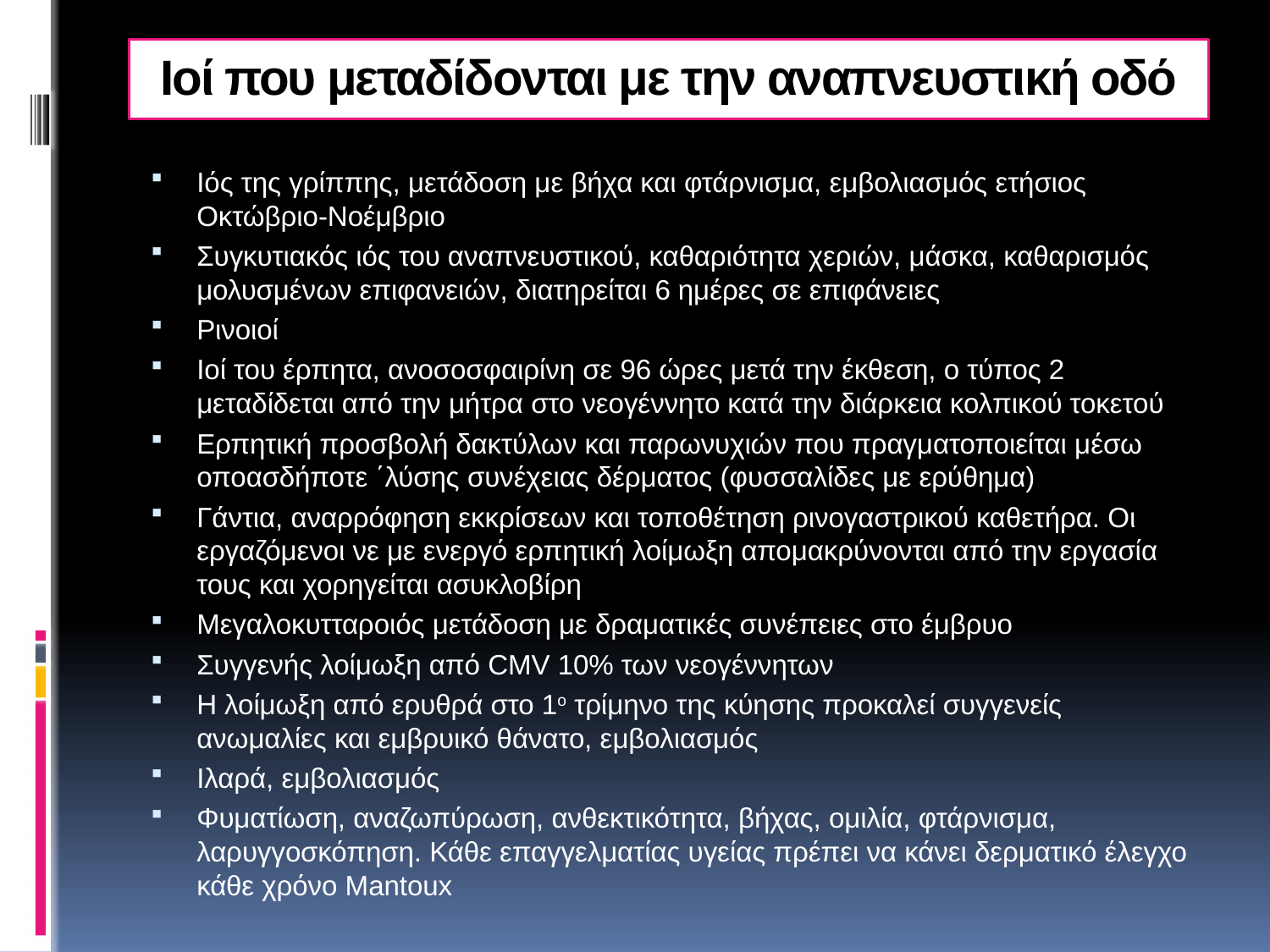

# Ιοί που μεταδίδονται με την αναπνευστική οδό
Ιός της γρίππης, μετάδοση με βήχα και φτάρνισμα, εμβολιασμός ετήσιος Οκτώβριο-Νοέμβριο
Συγκυτιακός ιός του αναπνευστικού, καθαριότητα χεριών, μάσκα, καθαρισμός μολυσμένων επιφανειών, διατηρείται 6 ημέρες σε επιφάνειες
Ρινοιοί
Ιοί του έρπητα, ανοσοσφαιρίνη σε 96 ώρες μετά την έκθεση, ο τύπος 2 μεταδίδεται από την μήτρα στο νεογέννητο κατά την διάρκεια κολπικού τοκετού
Ερπητική προσβολή δακτύλων και παρωνυχιών που πραγματοποιείται μέσω οποασδήποτε ΄λύσης συνέχειας δέρματος (φυσσαλίδες με ερύθημα)
Γάντια, αναρρόφηση εκκρίσεων και τοποθέτηση ρινογαστρικού καθετήρα. Οι εργαζόμενοι νε με ενεργό ερπητική λοίμωξη απομακρύνονται από την εργασία τους και χορηγείται ασυκλοβίρη
Μεγαλοκυτταροιός μετάδοση με δραματικές συνέπειες στο έμβρυο
Συγγενής λοίμωξη από CMV 10% των νεογέννητων
Η λοίμωξη από ερυθρά στο 1ο τρίμηνο της κύησης προκαλεί συγγενείς ανωμαλίες και εμβρυικό θάνατο, εμβολιασμός
Ιλαρά, εμβολιασμός
Φυματίωση, αναζωπύρωση, ανθεκτικότητα, βήχας, ομιλία, φτάρνισμα, λαρυγγοσκόπηση. Κάθε επαγγελματίας υγείας πρέπει να κάνει δερματικό έλεγχο κάθε χρόνο Μantoux